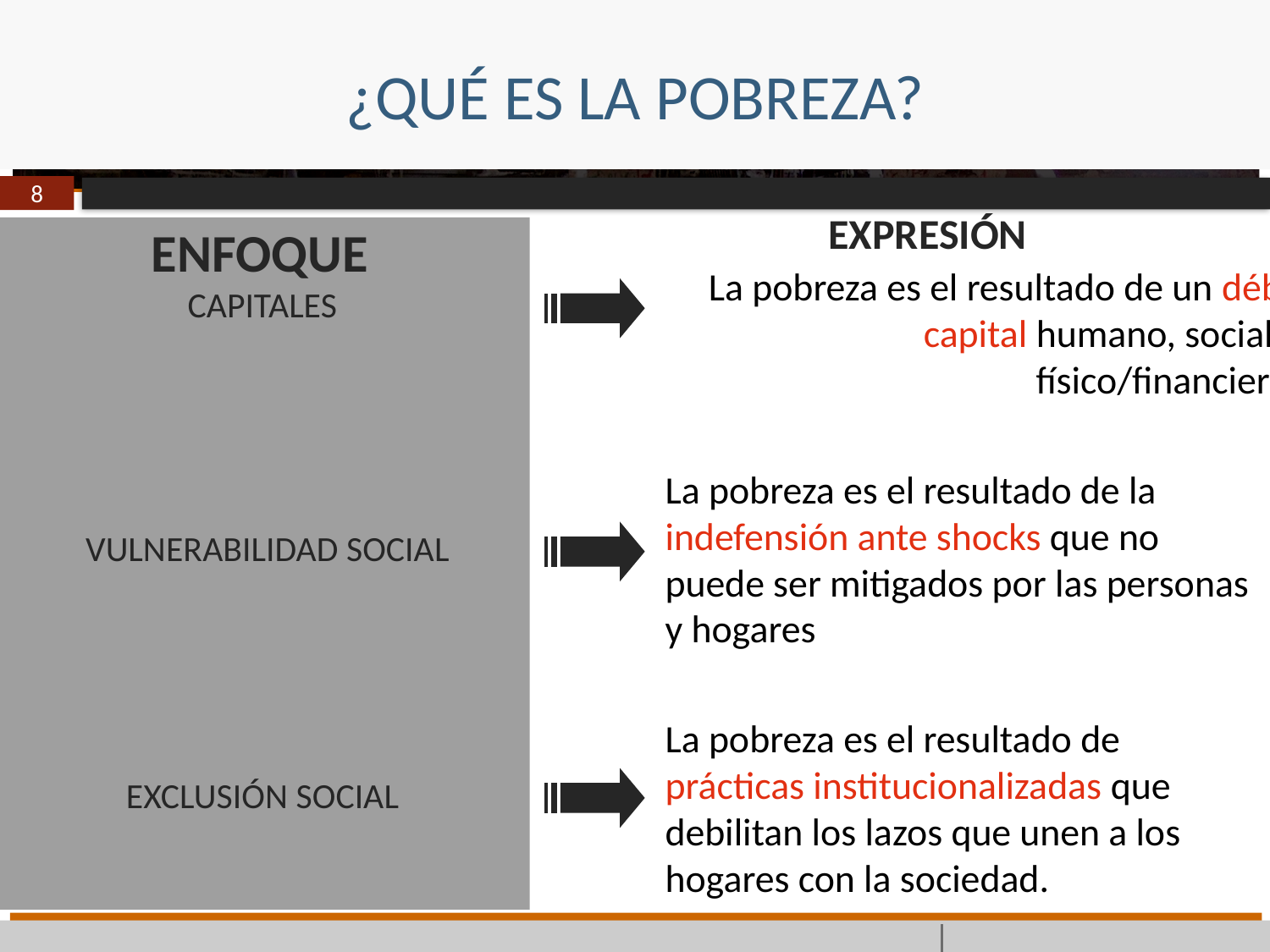

# ¿QUÉ ES LA POBREZA?
8
EXPRESIÓN

ENFOQUE

La pobreza es el resultado de un débil capital humano, social y físico/financiero.
CAPITALES

	La pobreza es el resultado de la indefensión ante shocks que no puede ser mitigados por las personas y hogares
VULNERABILIDAD SOCIAL

EXCLUSIÓN SOCIAL
	La pobreza es el resultado de prácticas institucionalizadas que debilitan los lazos que unen a los hogares con la sociedad.